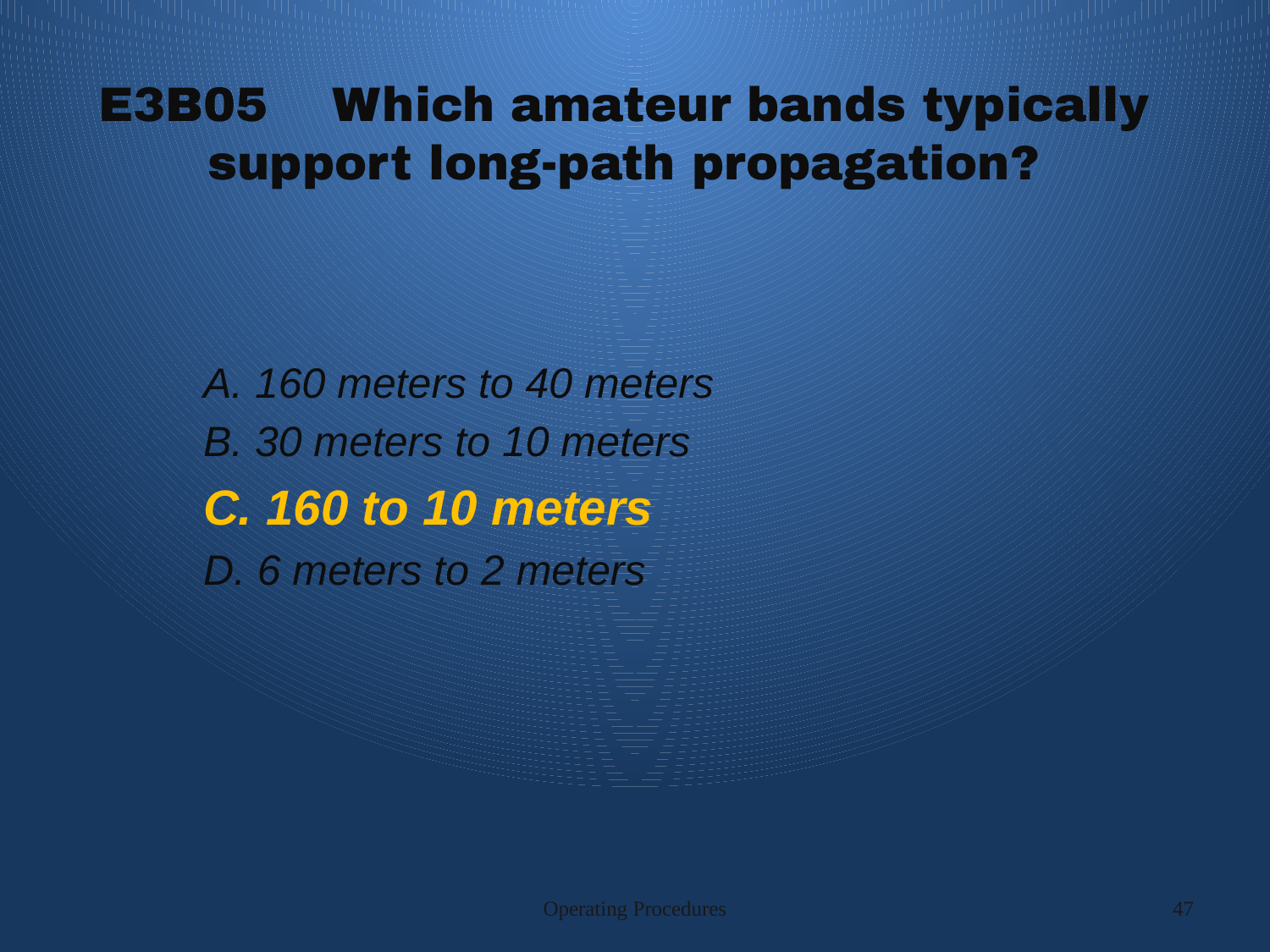

# E3B05    Which amateur bands typically support long-path propagation?
A. 160 meters to 40 meters
B. 30 meters to 10 meters
C. 160 to 10 meters
D. 6 meters to 2 meters
Operating Procedures
47